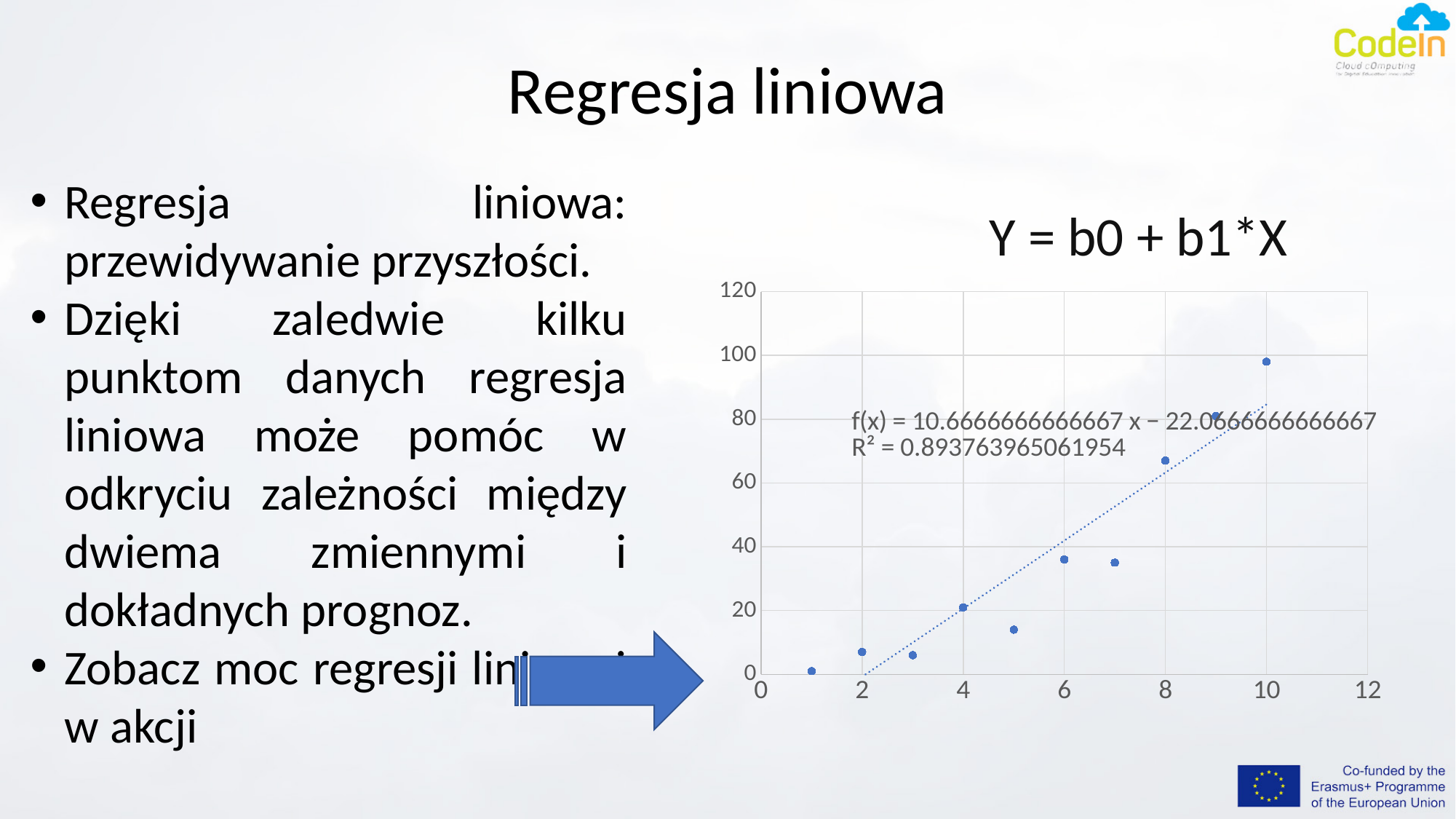

# Regresja liniowa
Regresja liniowa: przewidywanie przyszłości.
Dzięki zaledwie kilku punktom danych regresja liniowa może pomóc w odkryciu zależności między dwiema zmiennymi i dokładnych prognoz.
Zobacz moc regresji liniowej w akcji
Y = b0 + b1*X

### Chart

| Category | Y |
|---|---|